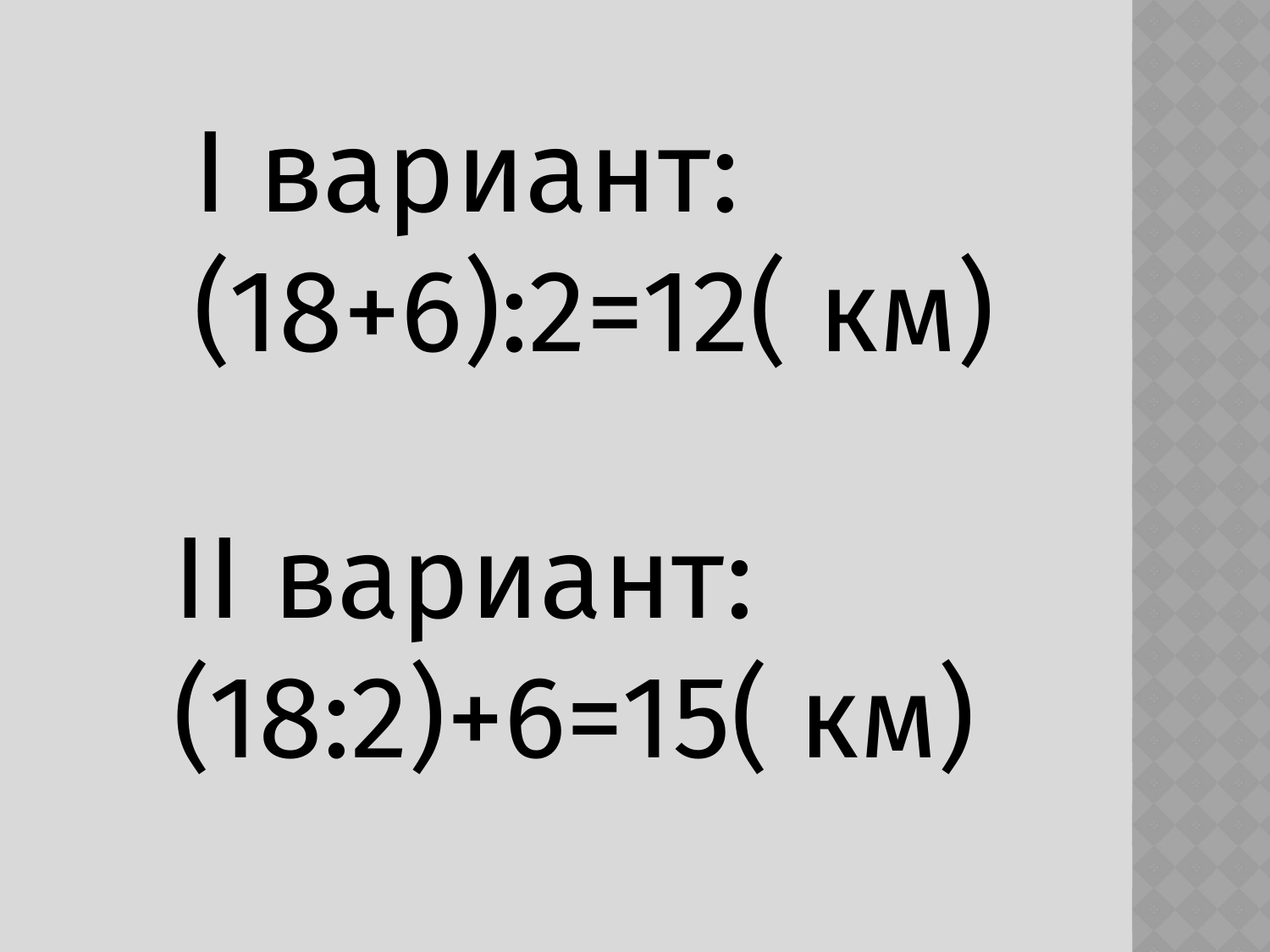

I вариант:
(18+6):2=12( км)
II вариант:
(18:2)+6=15( км)